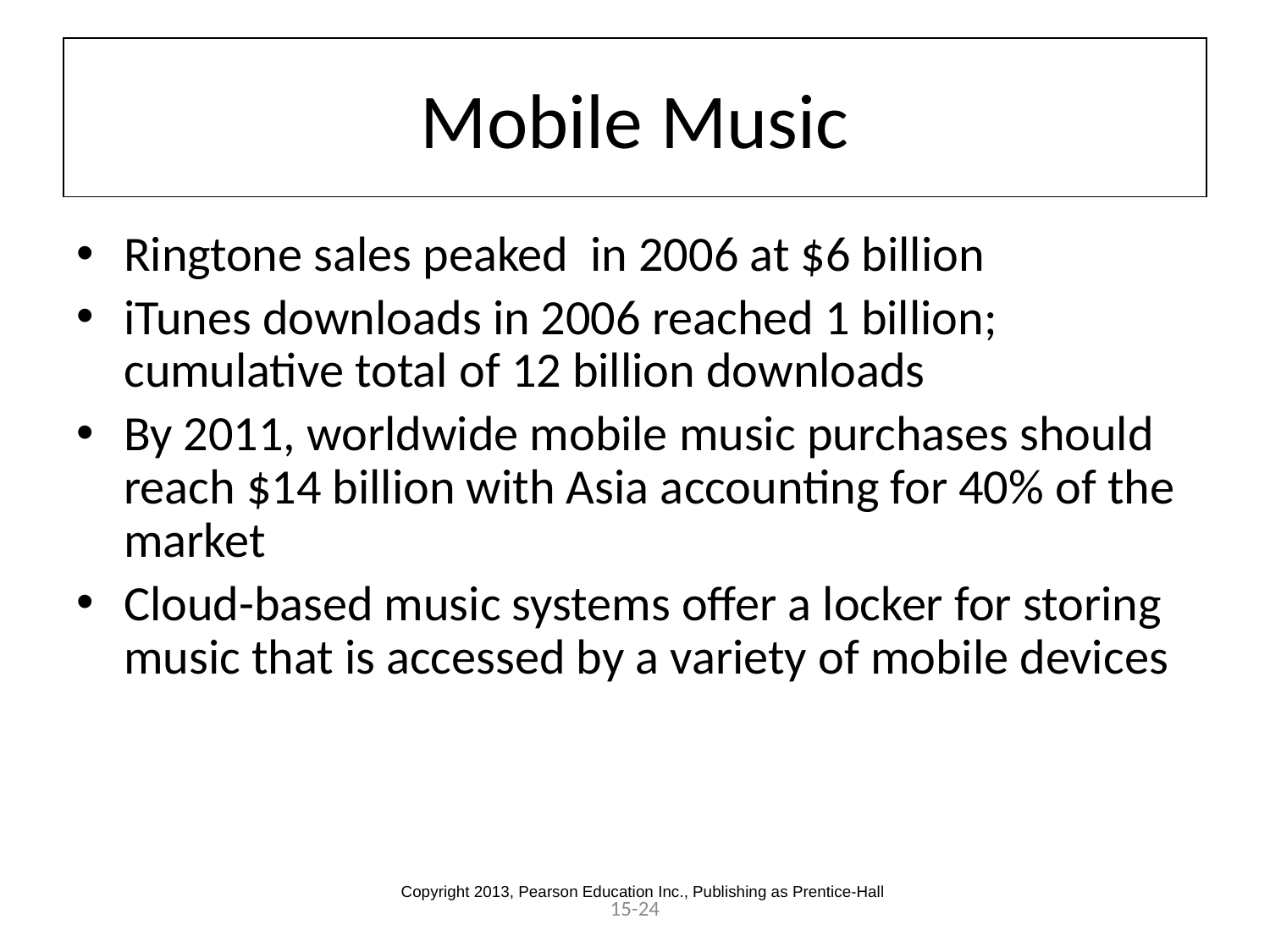

# Mobile Music
Ringtone sales peaked  in 2006 at $6 billion
iTunes downloads in 2006 reached 1 billion; cumulative total of 12 billion downloads
By 2011, worldwide mobile music purchases should reach $14 billion with Asia accounting for 40% of the market
Cloud-based music systems offer a locker for storing music that is accessed by a variety of mobile devices
Copyright 2013, Pearson Education Inc., Publishing as Prentice-Hall

15-24